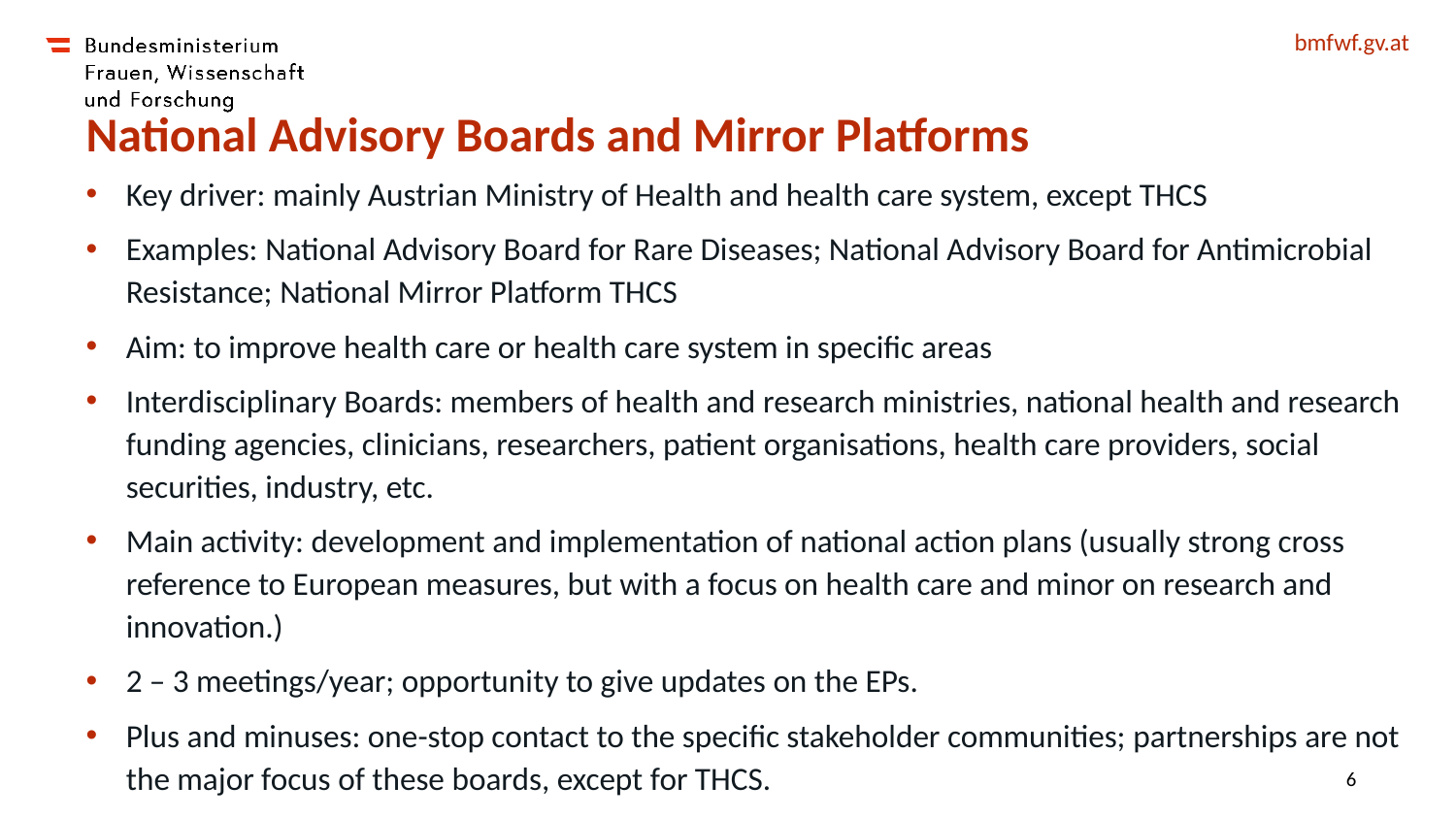

# National Advisory Boards and Mirror Platforms
Key driver: mainly Austrian Ministry of Health and health care system, except THCS
Examples: National Advisory Board for Rare Diseases; National Advisory Board for Antimicrobial Resistance; National Mirror Platform THCS
Aim: to improve health care or health care system in specific areas
Interdisciplinary Boards: members of health and research ministries, national health and research funding agencies, clinicians, researchers, patient organisations, health care providers, social securities, industry, etc.
Main activity: development and implementation of national action plans (usually strong cross reference to European measures, but with a focus on health care and minor on research and innovation.)
2 – 3 meetings/year; opportunity to give updates on the EPs.
Plus and minuses: one-stop contact to the specific stakeholder communities; partnerships are not the major focus of these boards, except for THCS.

6